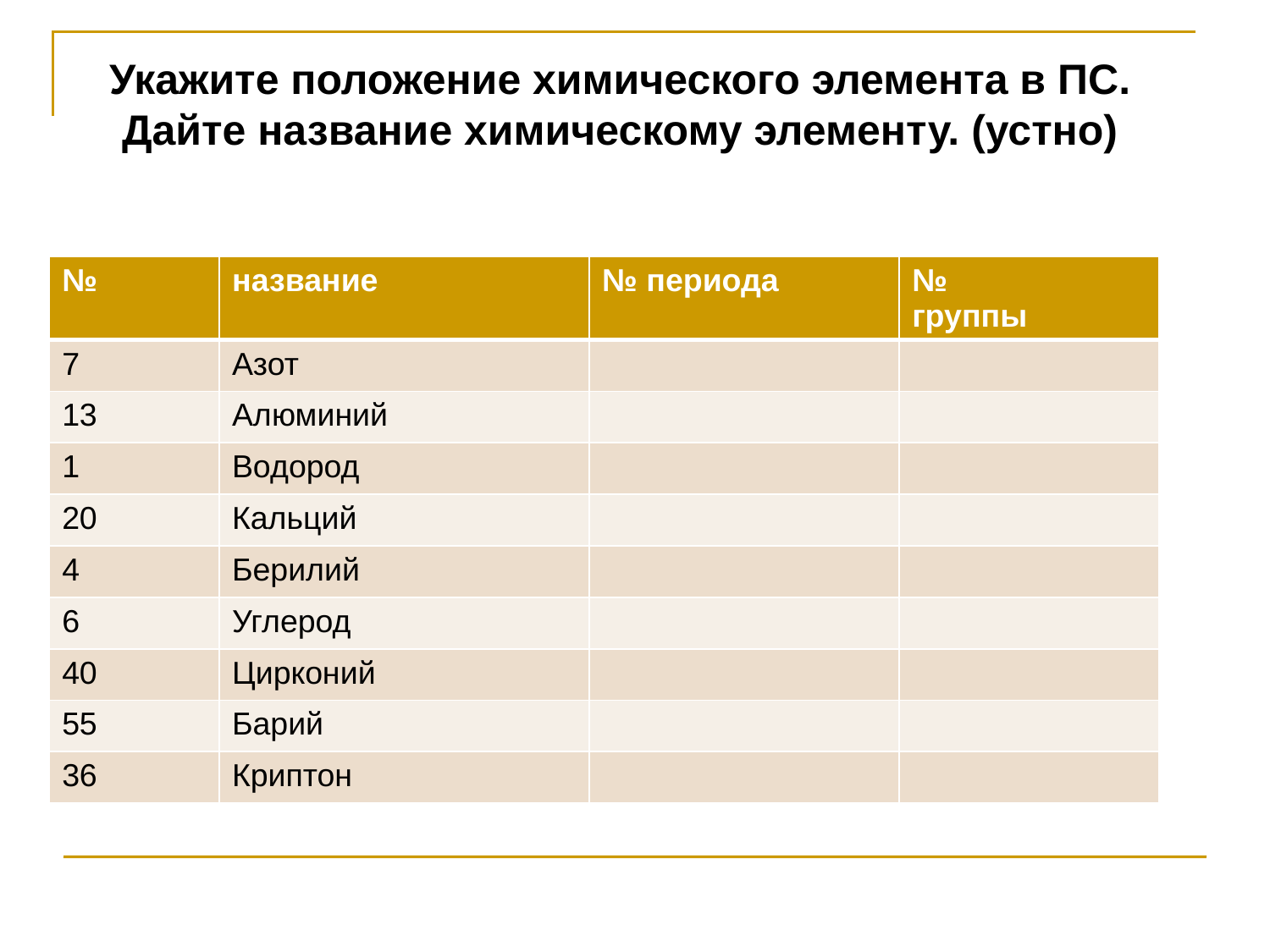

#
Укажите положение химического элемента в ПС.
 Дайте название химическому элементу. (устно)
| № | название | № периода | № группы |
| --- | --- | --- | --- |
| 7 | Азот |  |  |
| 13 | Алюминий |  |  |
| 1 | Водород |  |  |
| 20 | Кальций |  |  |
| 4 | Берилий |  |  |
| 6 | Углерод |  |  |
| 40 | Цирконий |  |  |
| 55 | Барий |  |  |
| 36 | Криптон |  |  |